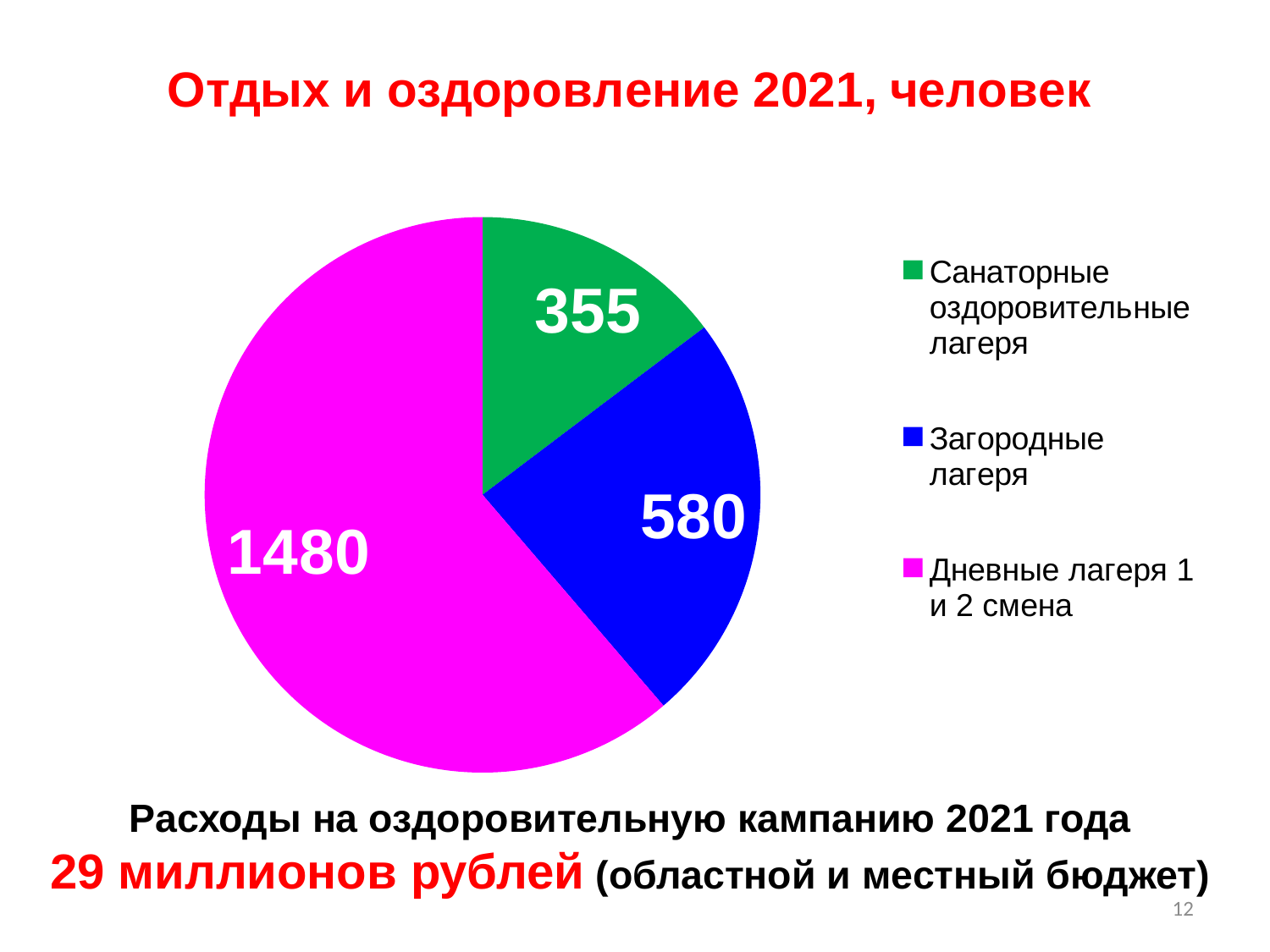

### Chart: Отдых и оздоровление 2021, человек

| Category | Отдых и оздоровление 2021 |
|---|---|
| Санаторные оздоровительные лагеря | 355.0 |
| Загородные лагеря | 580.0 |
| Дневные лагеря 1 и 2 смена | 1480.0 |
Расходы на оздоровительную кампанию 2021 года
29 миллионов рублей (областной и местный бюджет)
12